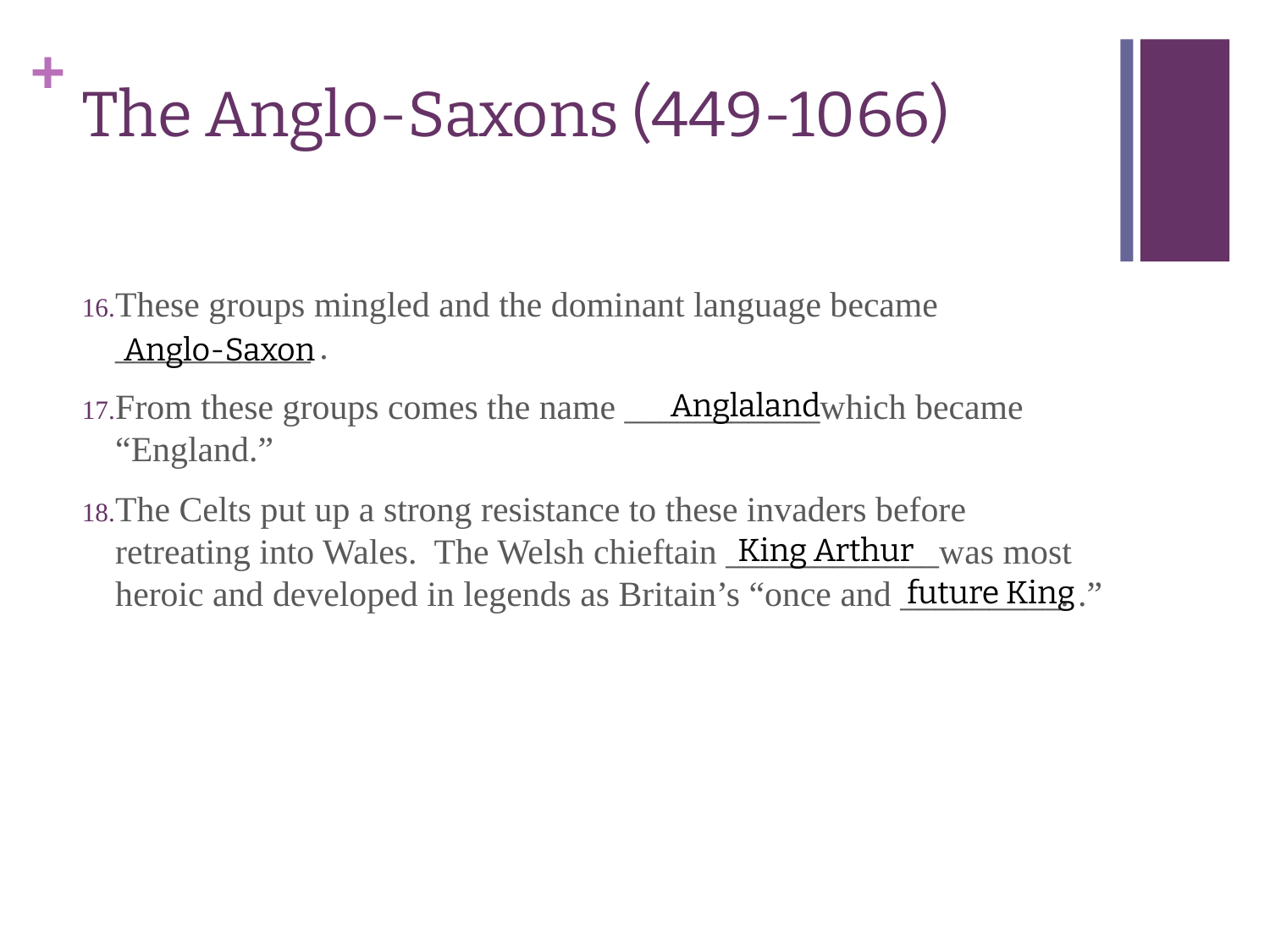

# The Anglo-Saxons (449-1066)
These groups mingled and the dominant language became ___________ .
From these groups comes the name ___________which became “England.”
The Celts put up a strong resistance to these invaders before retreating into Wales.  The Welsh chieftain ____________was most heroic and developed in legends as Britain’s “once and _________. .”

Anglo-Saxon
Anglaland
King Arthur
future King